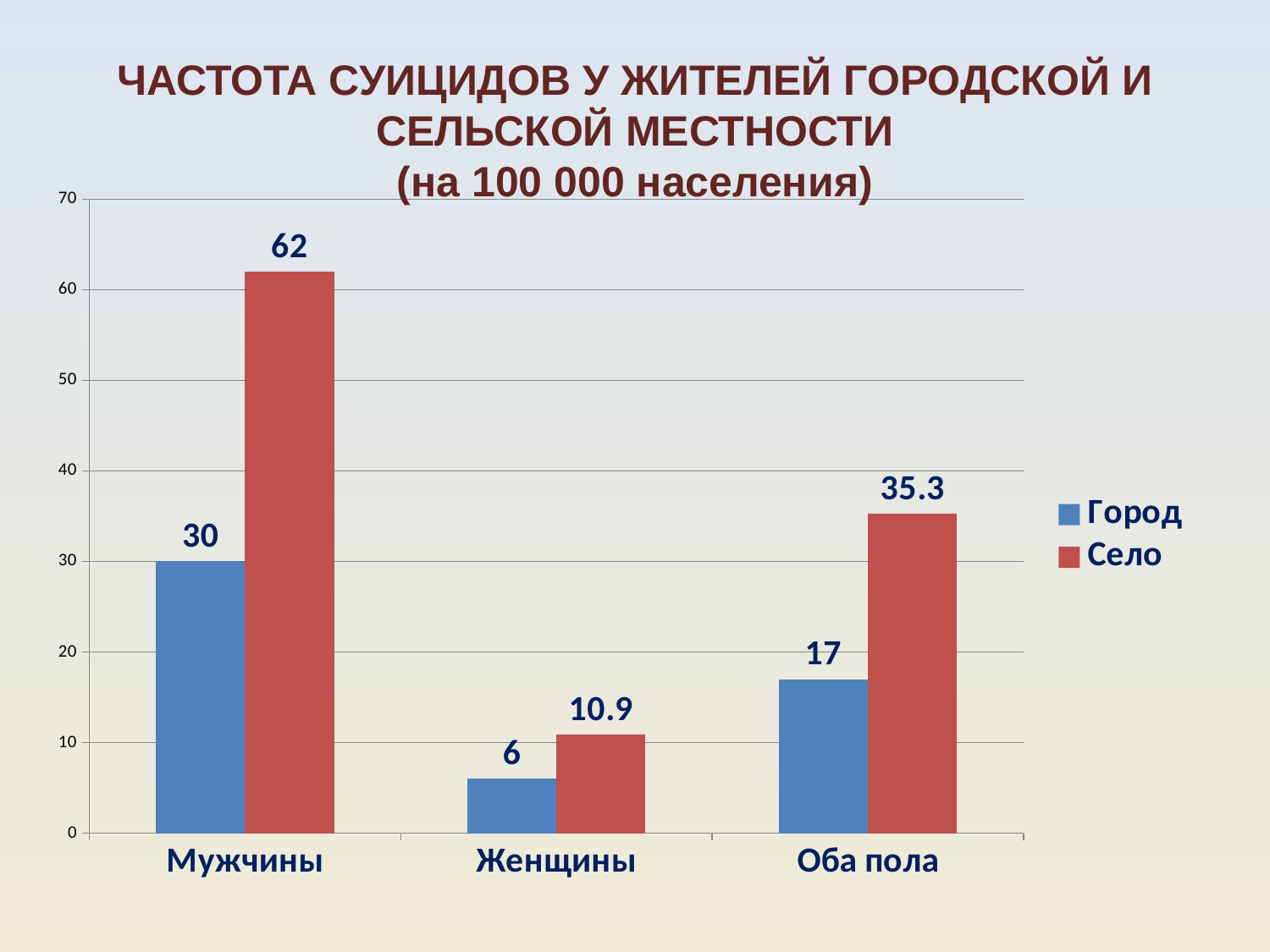

ЧАСТОТА СУИЦИДОВ У ЖИТЕЛЕЙ ГОРОДСКОЙ И СЕЛЬСКОЙ МЕСТНОСТИ
(на 100 000 населения)

### Chart

| Category | Город | Село |
|---|---|---|
| Мужчины | 30.0 | 62.0 |
| Женщины | 6.0 | 10.9 |
| Оба пола | 17.0 | 35.300000000000004 |